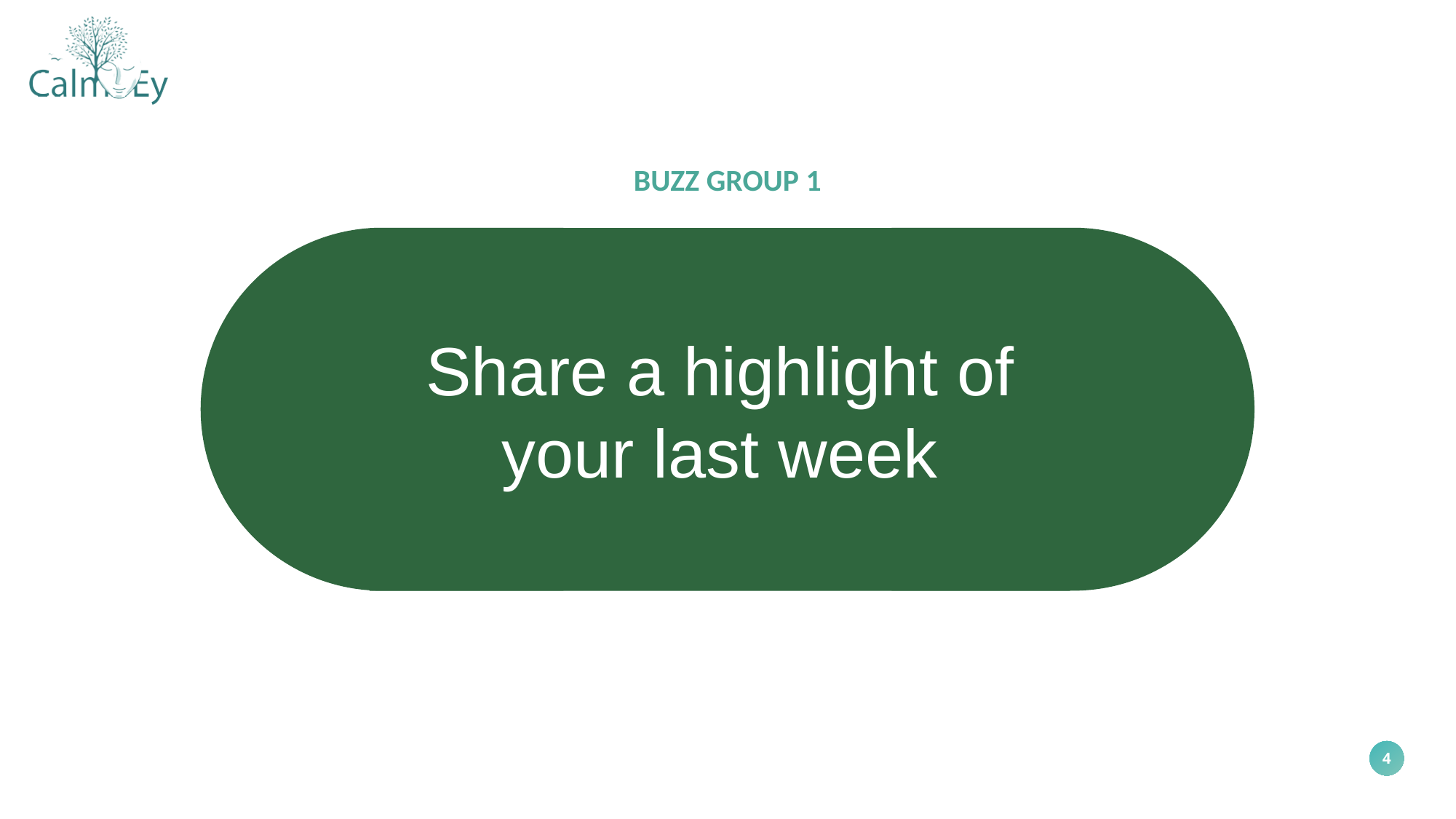

BUZZ GROUP 1

Share a highlight of your last week